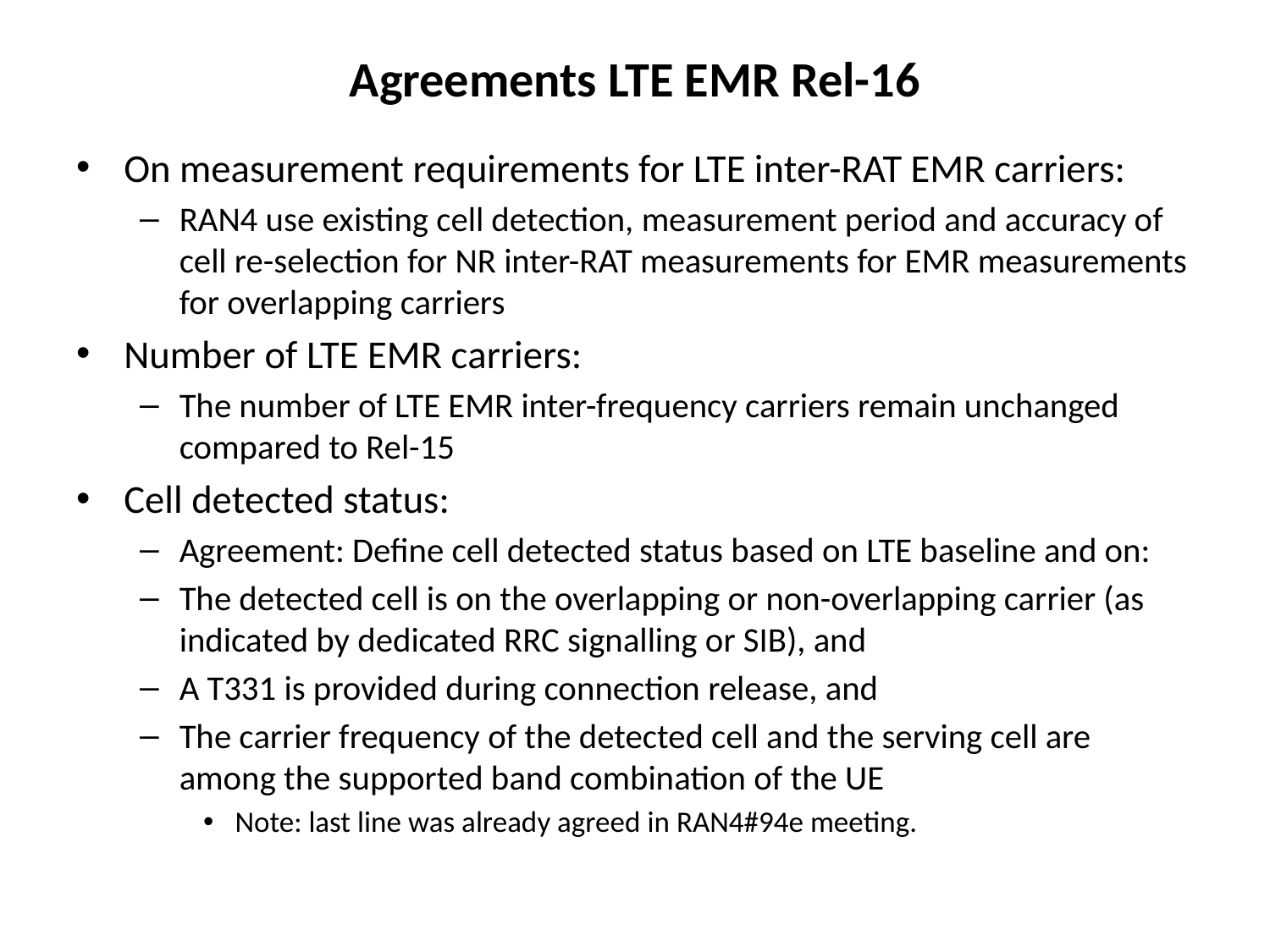

# Agreements LTE EMR Rel-16
On measurement requirements for LTE inter-RAT EMR carriers:
RAN4 use existing cell detection, measurement period and accuracy of cell re-selection for NR inter-RAT measurements for EMR measurements for overlapping carriers
Number of LTE EMR carriers:
The number of LTE EMR inter-frequency carriers remain unchanged compared to Rel-15
Cell detected status:
Agreement: Define cell detected status based on LTE baseline and on:
The detected cell is on the overlapping or non-overlapping carrier (as indicated by dedicated RRC signalling or SIB), and
A T331 is provided during connection release, and
The carrier frequency of the detected cell and the serving cell are among the supported band combination of the UE
Note: last line was already agreed in RAN4#94e meeting.